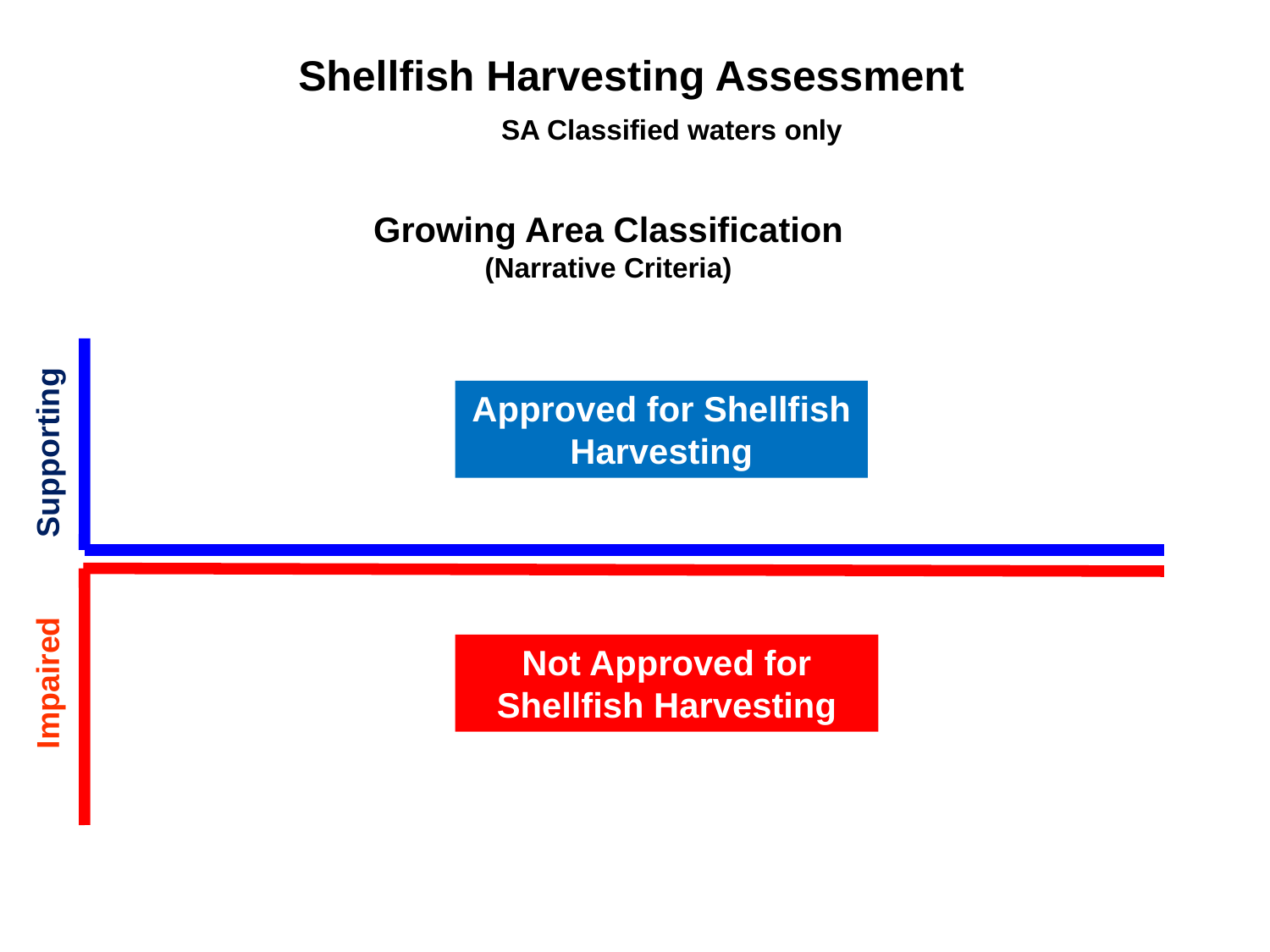

Shellfish Harvesting Assessment
SA Classified waters only
Growing Area Classification
(Narrative Criteria)

Approved for Shellfish Harvesting
Supporting

Not Approved for Shellfish Harvesting
Impaired